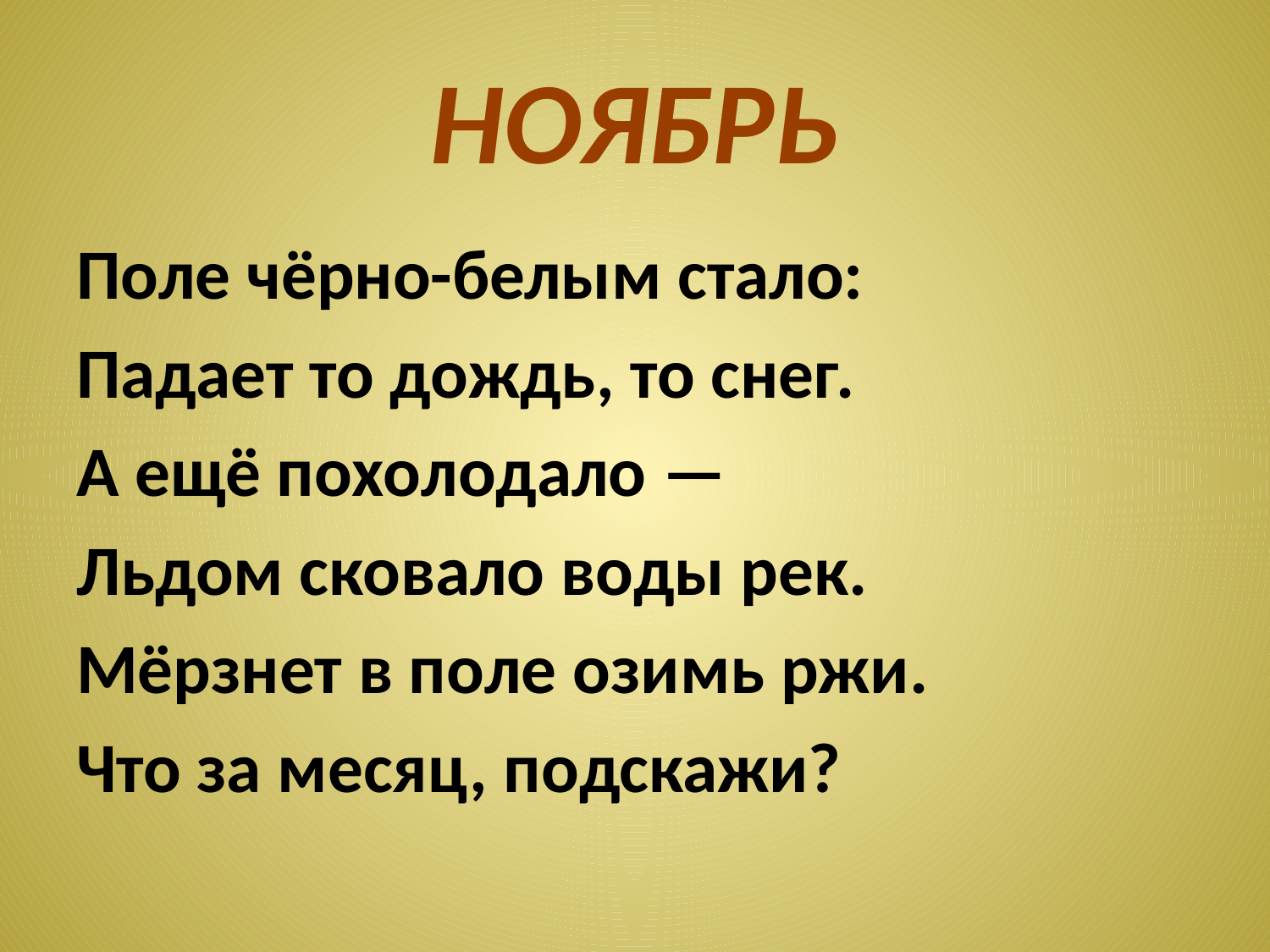

# НОЯБРЬ
Поле чёрно-белым стало:
Падает то дождь, то снег.
А ещё похолодало —
Льдом сковало воды рек.
Мёрзнет в поле озимь ржи.
Что за месяц, подскажи?